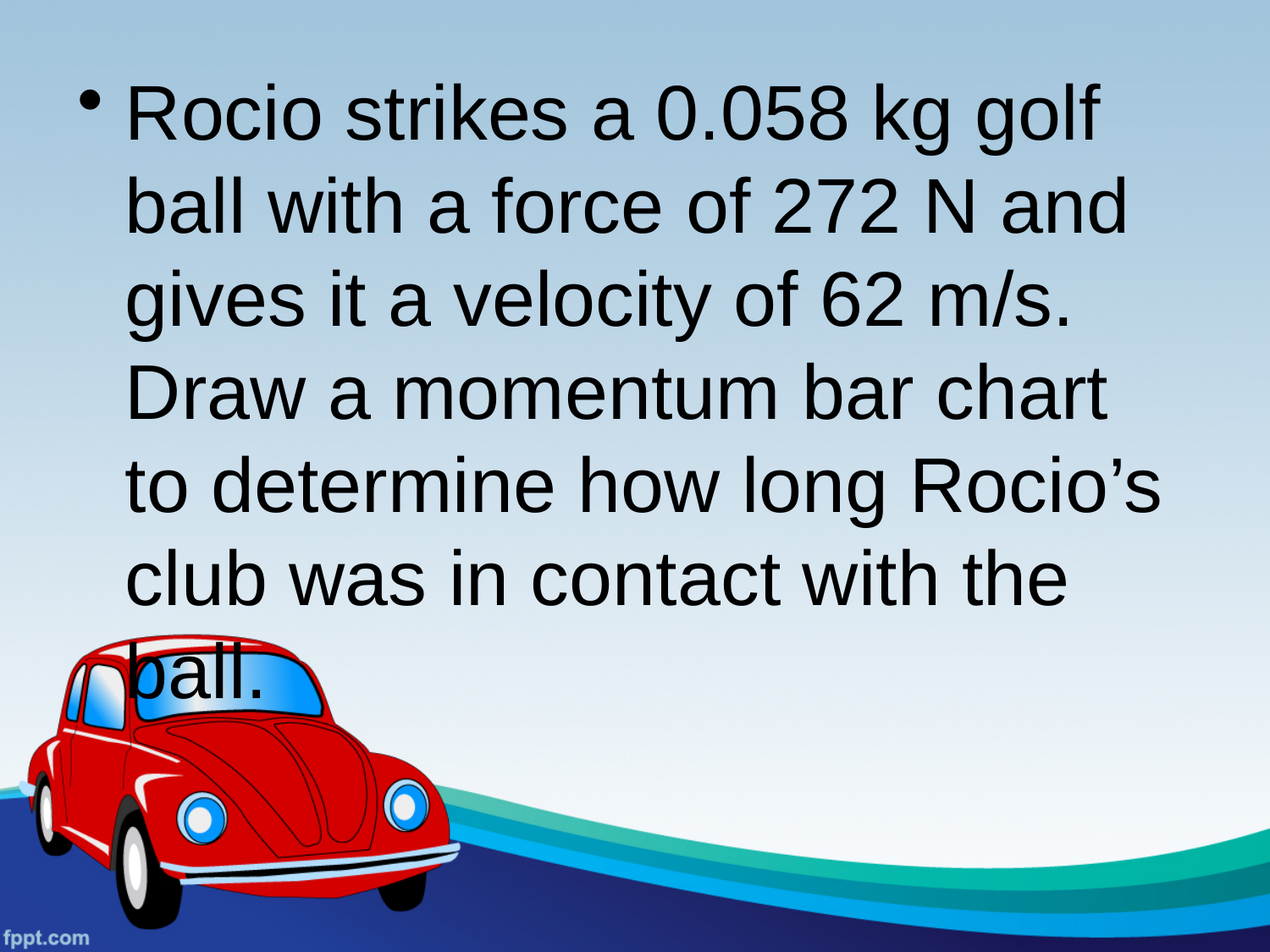

Rocio strikes a 0.058 kg golf ball with a force of 272 N and gives it a velocity of 62 m/s. Draw a momentum bar chart to determine how long Rocio’s club was in contact with the ball.